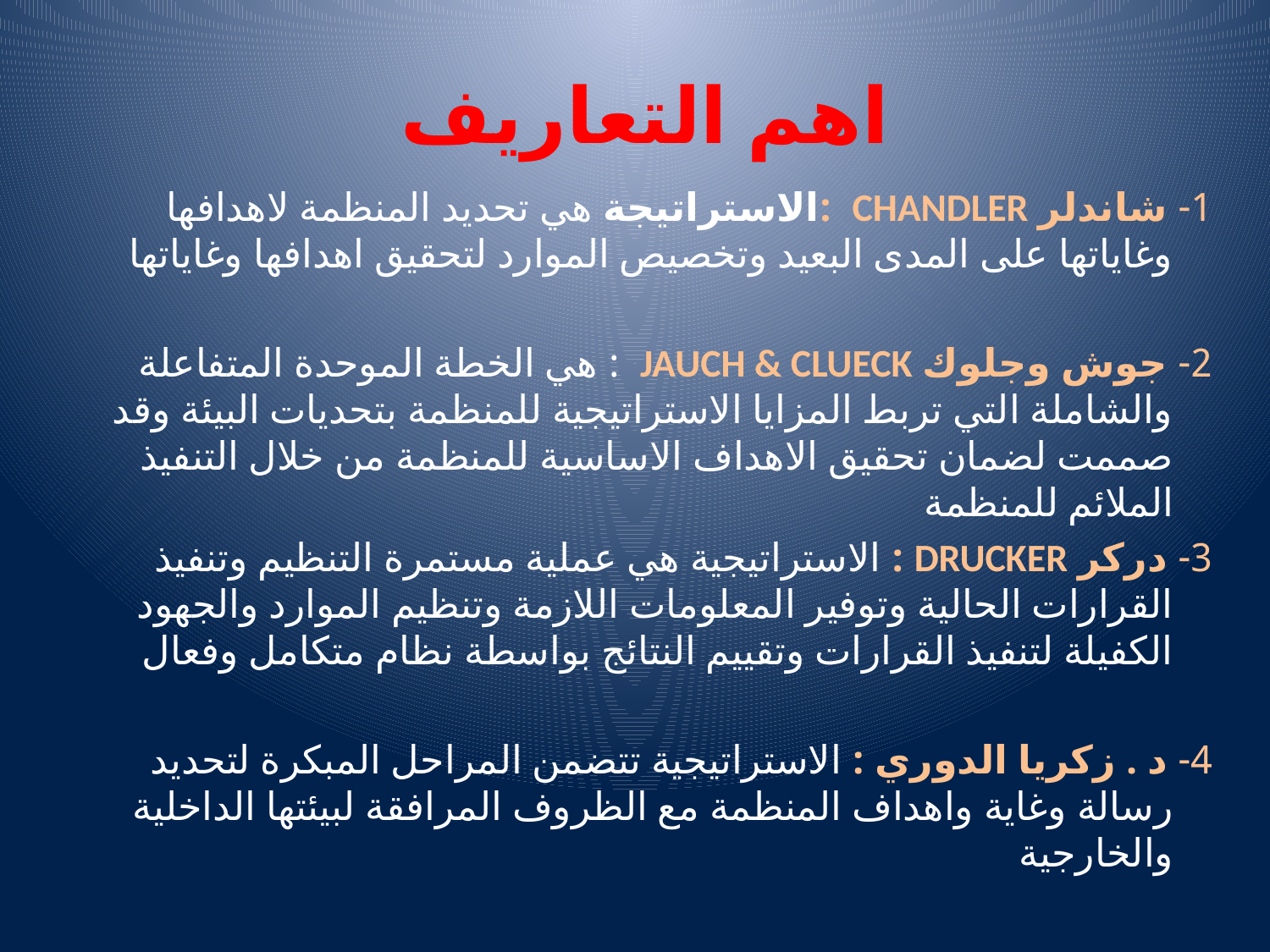

# اهم التعاريف
1- شاندلر CHANDLER  :الاستراتيجة هي تحديد المنظمة لاهدافها وغاياتها على المدى البعيد وتخصيص الموارد لتحقيق اهدافها وغاياتها

2- جوش وجلوك JAUCH & CLUECK  : هي الخطة الموحدة المتفاعلة والشاملة التي تربط المزايا الاستراتيجية للمنظمة بتحديات البيئة وقد صممت لضمان تحقيق الاهداف الاساسية للمنظمة من خلال التنفيذ الملائم للمنظمة
3- دركر DRUCKER : الاستراتيجية هي عملية مستمرة التنظيم وتنفيذ القرارات الحالية وتوفير المعلومات اللازمة وتنظيم الموارد والجهود الكفيلة لتنفيذ القرارات وتقييم النتائج بواسطة نظام متكامل وفعال

4- د . زكريا الدوري : الاستراتيجية تتضمن المراحل المبكرة لتحديد رسالة وغاية واهداف المنظمة مع الظروف المرافقة لبيئتها الداخلية والخارجية